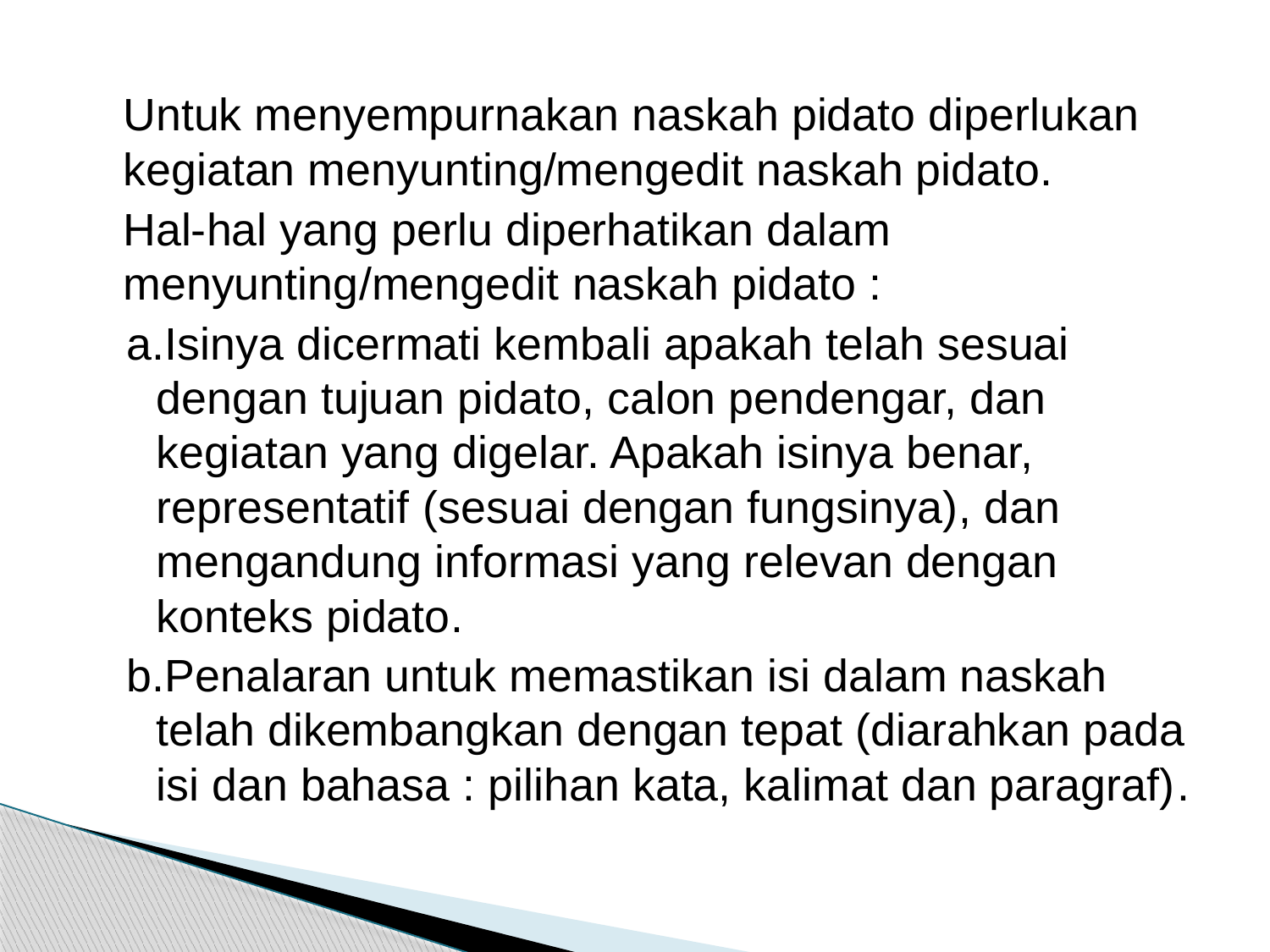

Untuk menyempurnakan naskah pidato diperlukan kegiatan menyunting/mengedit naskah pidato.
		Hal-hal yang perlu diperhatikan dalam menyunting/mengedit naskah pidato :
a.Isinya dicermati kembali apakah telah sesuai  dengan tujuan pidato, calon pendengar, dan kegiatan yang digelar. Apakah isinya benar, representatif (sesuai dengan fungsinya), dan mengandung informasi yang relevan dengan konteks pidato.
b.Penalaran untuk memastikan isi dalam naskah telah dikembangkan dengan tepat (diarahkan pada isi dan bahasa : pilihan kata, kalimat dan paragraf).